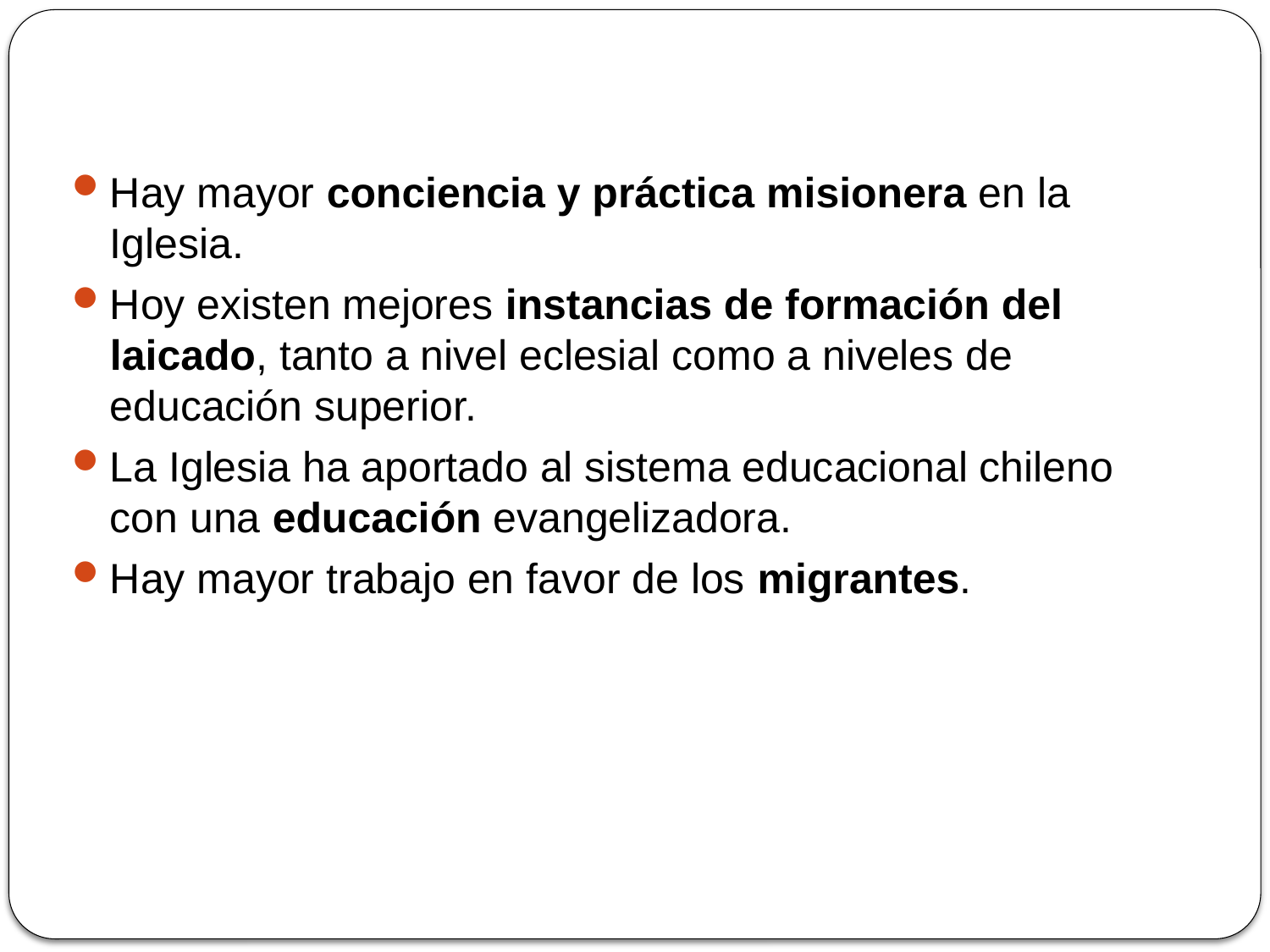

Hay mayor conciencia y práctica misionera en la Iglesia.
Hoy existen mejores instancias de formación del laicado, tanto a nivel eclesial como a niveles de educación superior.
La Iglesia ha aportado al sistema educacional chileno con una educación evangelizadora.
Hay mayor trabajo en favor de los migrantes.